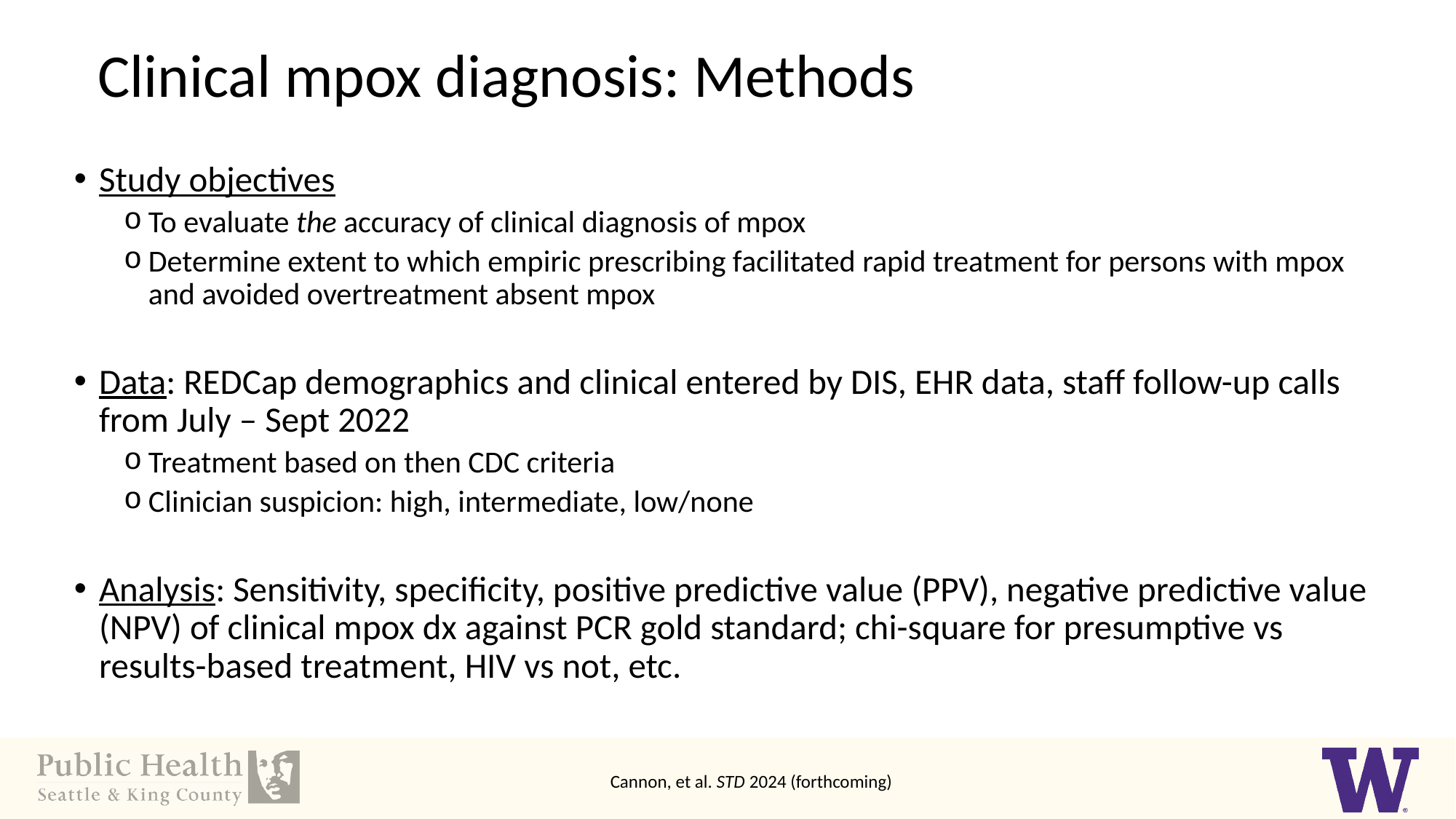

Clinical mpox diagnosis: Methods
Study objectives
To evaluate the accuracy of clinical diagnosis of mpox
Determine extent to which empiric prescribing facilitated rapid treatment for persons with mpox and avoided overtreatment absent mpox

Data: REDCap demographics and clinical entered by DIS, EHR data, staff follow-up calls from July – Sept 2022
Treatment based on then CDC criteria
Clinician suspicion: high, intermediate, low/none

Analysis: Sensitivity, specificity, positive predictive value (PPV), negative predictive value (NPV) of clinical mpox dx against PCR gold standard; chi-square for presumptive vs results-based treatment, HIV vs not, etc.
Cannon, et al. STD 2024 (forthcoming)